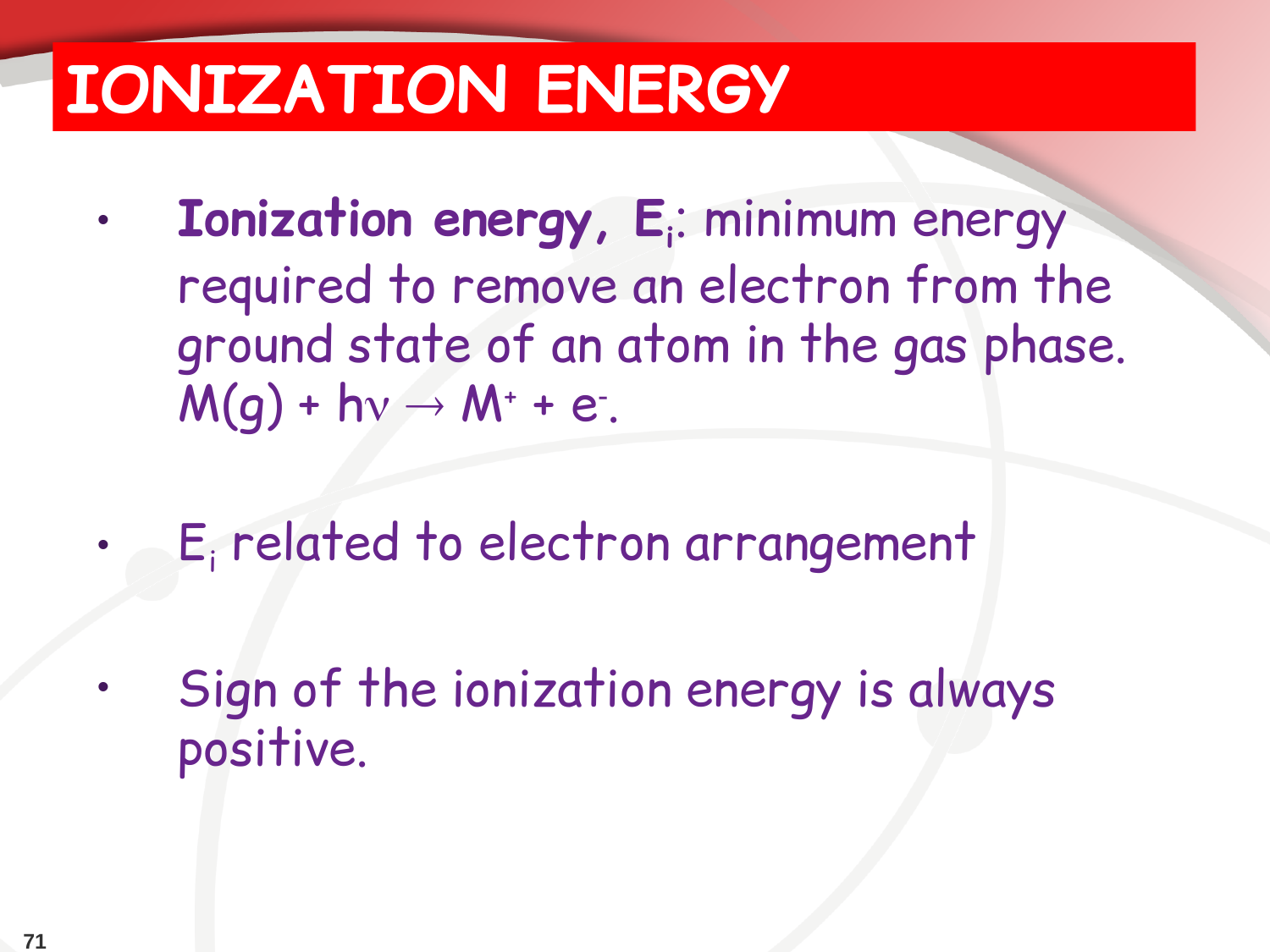

IONIZATION ENERGY
Ionization energy, Ei: minimum energy required to remove an electron from the ground state of an atom in the gas phase. M(g) + hν → M+ + e−.

Ei related to electron arrangement

Sign of the ionization energy is always positive.
71